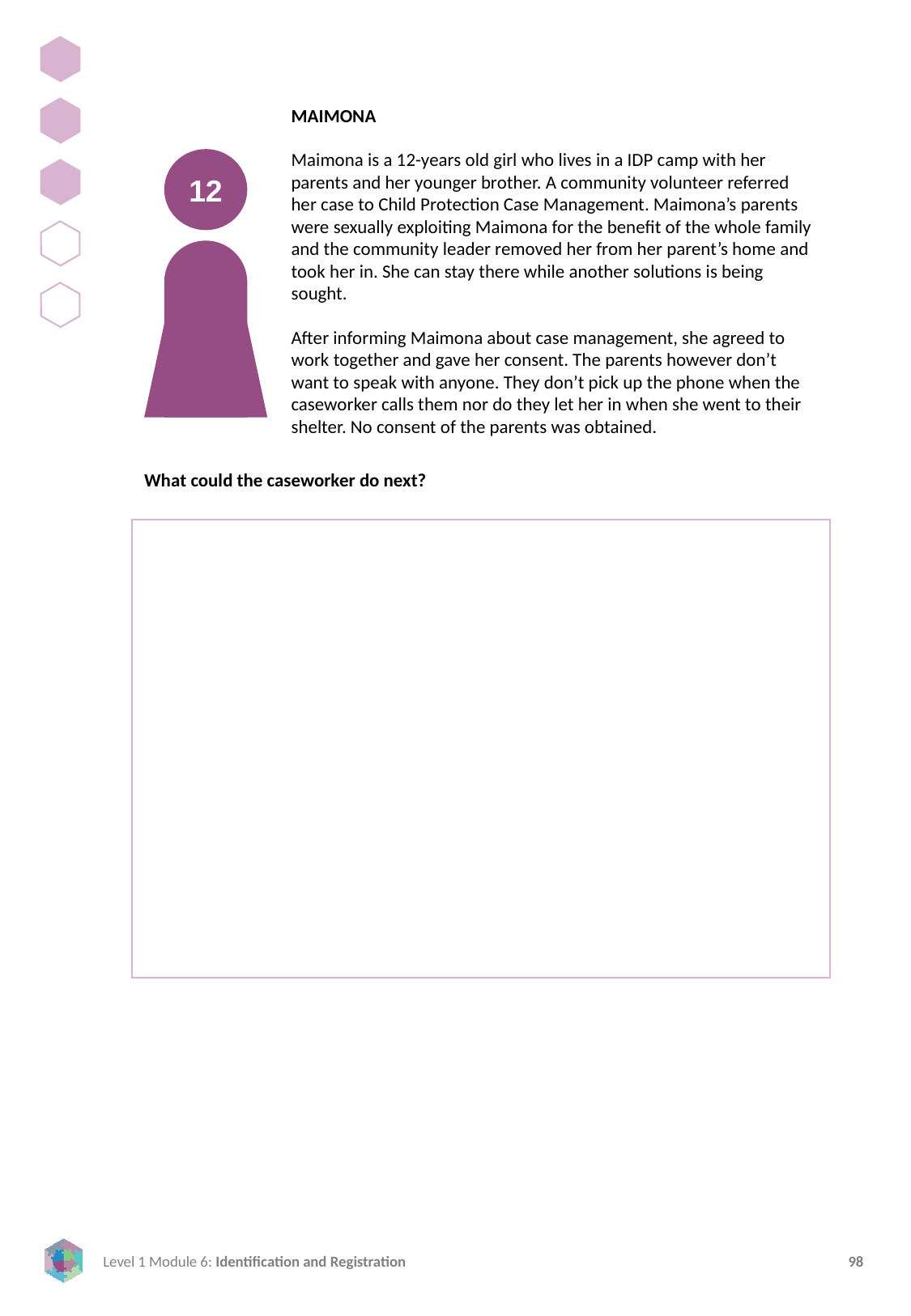

MAIMONA

Maimona is a 12-years old girl who lives in a IDP camp with her parents and her younger brother. A community volunteer referred her case to Child Protection Case Management. Maimona’s parents were sexually exploiting Maimona for the benefit of the whole family and the community leader removed her from her parent’s home and took her in. She can stay there while another solutions is being sought.

After informing Maimona about case management, she agreed to work together and gave her consent. The parents however don’t want to speak with anyone. They don’t pick up the phone when the caseworker calls them nor do they let her in when she went to their shelter. No consent of the parents was obtained.

12

What could the caseworker do next?